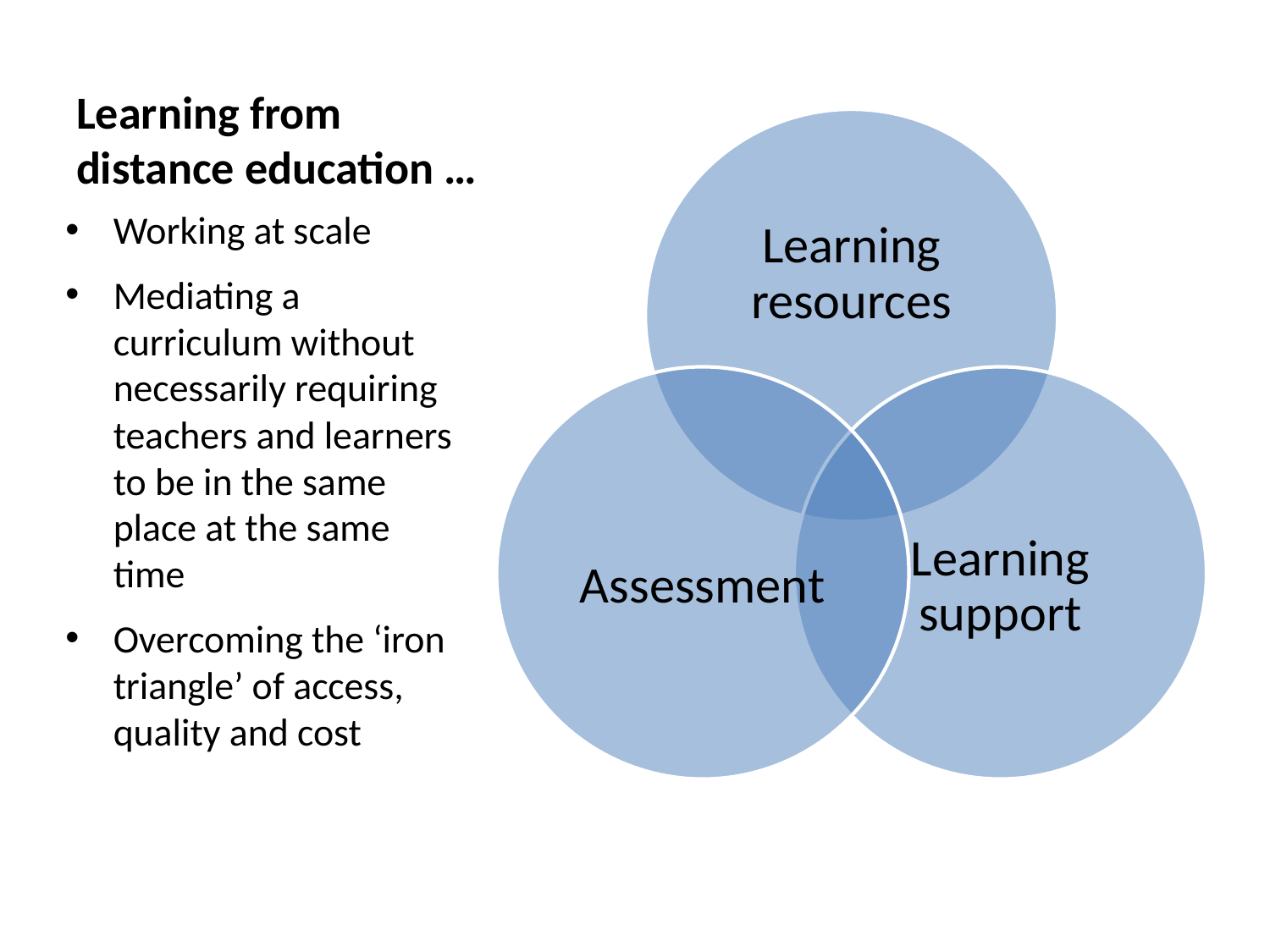

# Learning from distance education …
Learning resources
Learning support
Assessment
Working at scale
Mediating a curriculum without necessarily requiring teachers and learners to be in the same place at the same time
Overcoming the ‘iron triangle’ of access, quality and cost